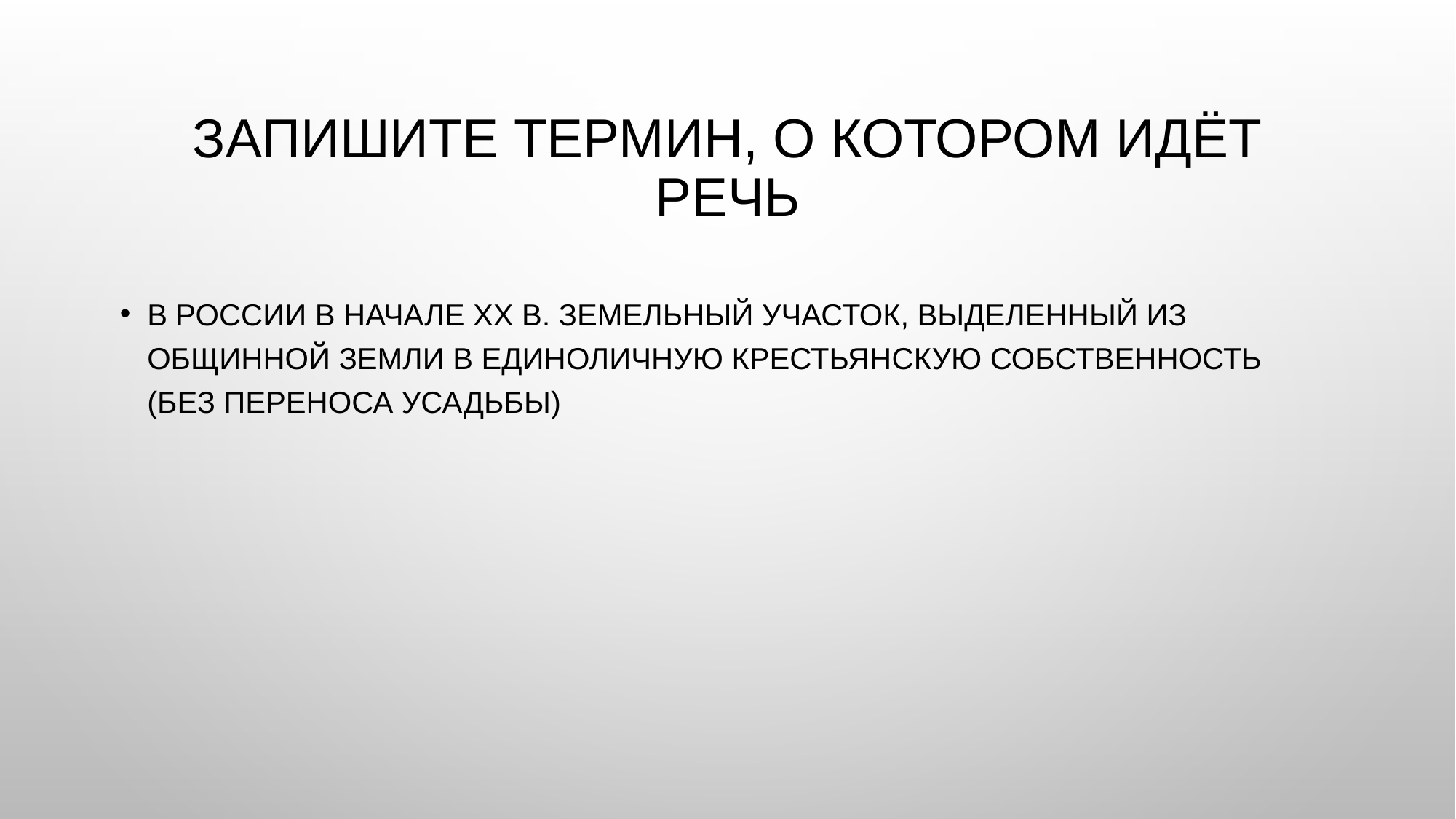

# Запишите термин, о котором идёт речь
В России в начале ХХ в. земельный участок, выделенный из общинной земли в единоличную крестьянскую собственность (без переноса усадьбы)